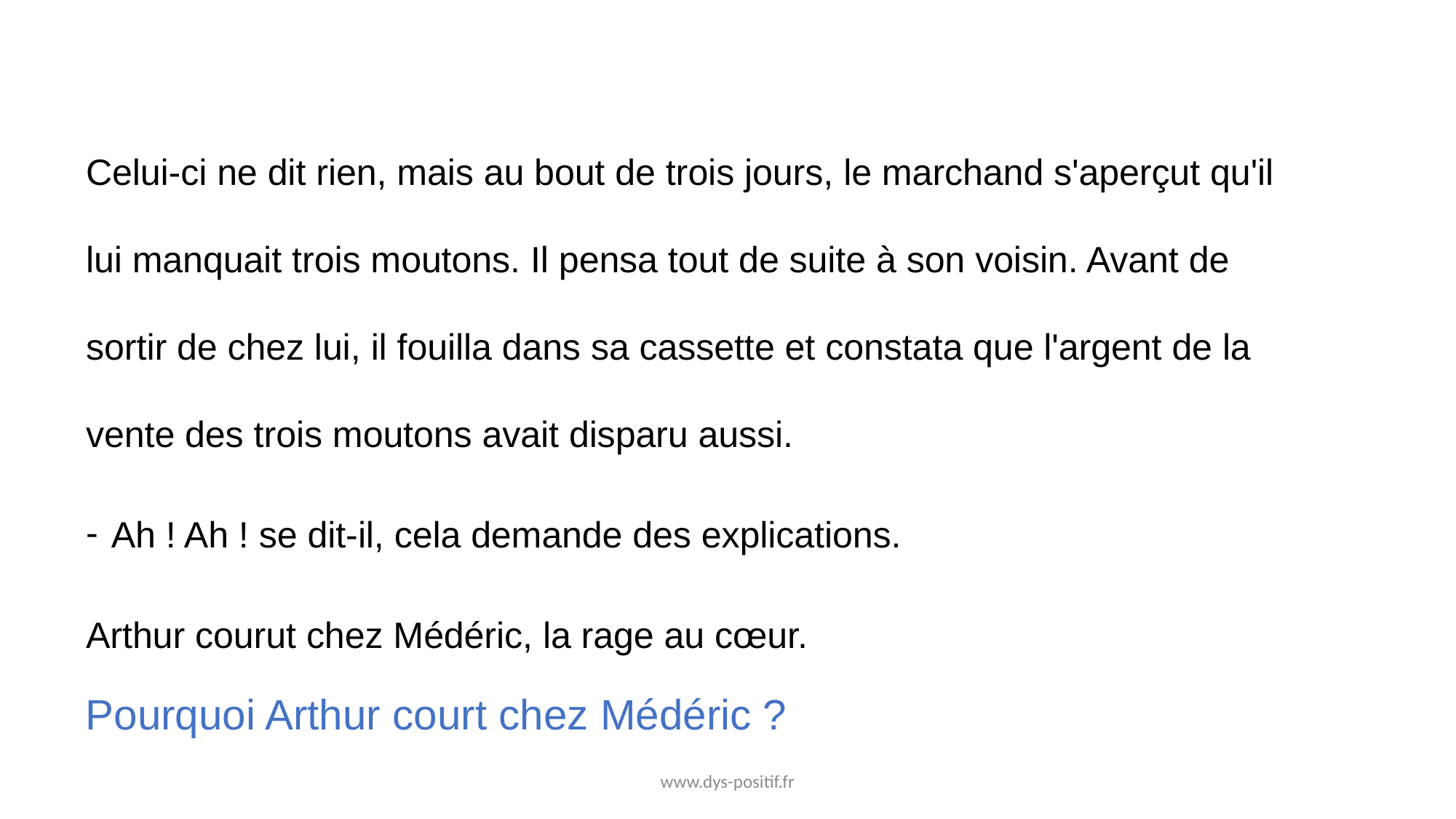

Celui-ci ne dit rien, mais au bout de trois jours, le marchand s'aperçut qu'il lui manquait trois moutons. Il pensa tout de suite à son voisin. Avant de sortir de chez lui, il fouilla dans sa cassette et constata que l'argent de la vente des trois moutons avait disparu aussi.
Ah ! Ah ! se dit-il, cela demande des explications.
Arthur courut chez Médéric, la rage au cœur.

Pourquoi Arthur court chez Médéric ?
www.dys-positif.fr